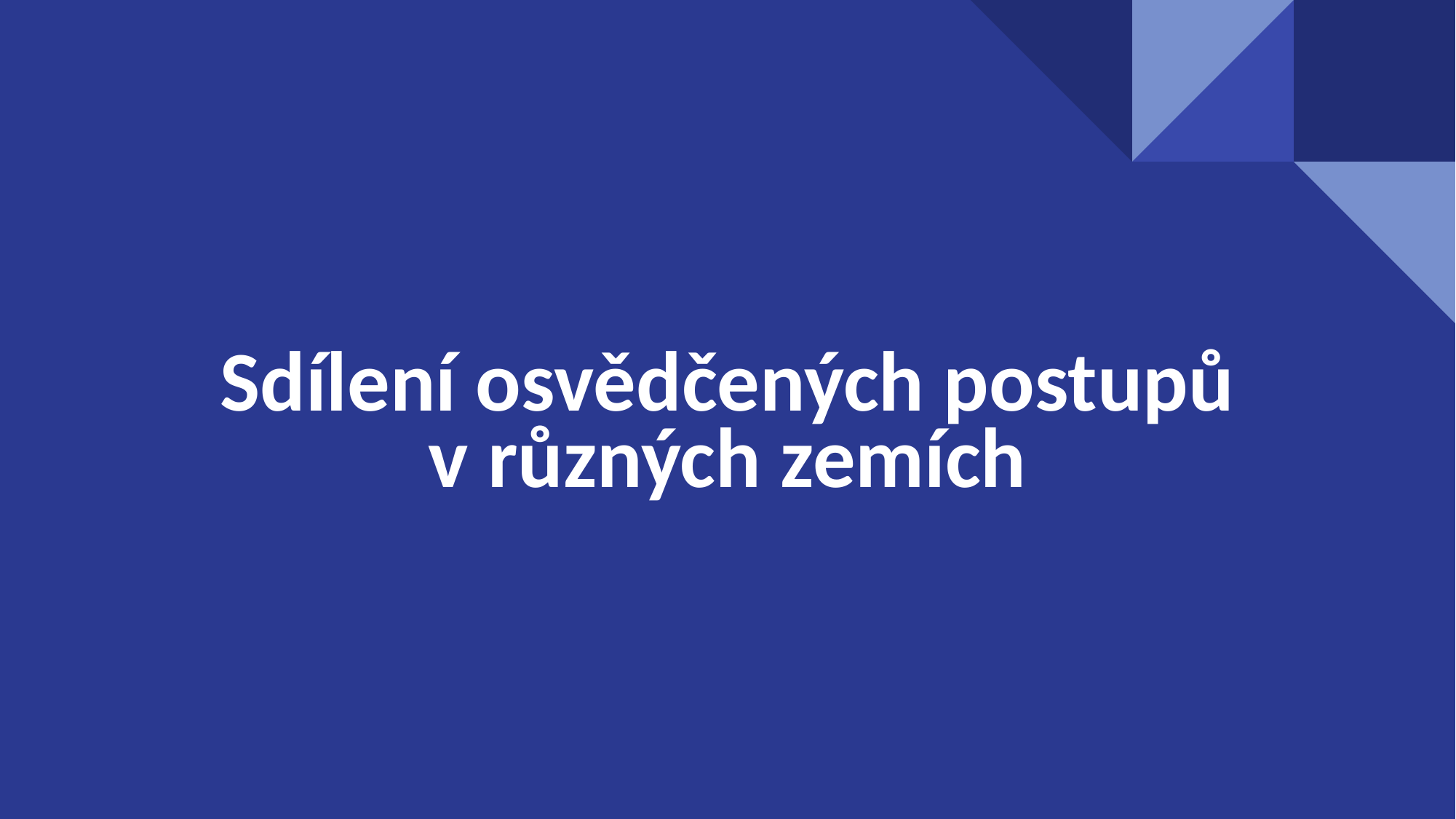

# Sdílení osvědčených postupů v různých zemích